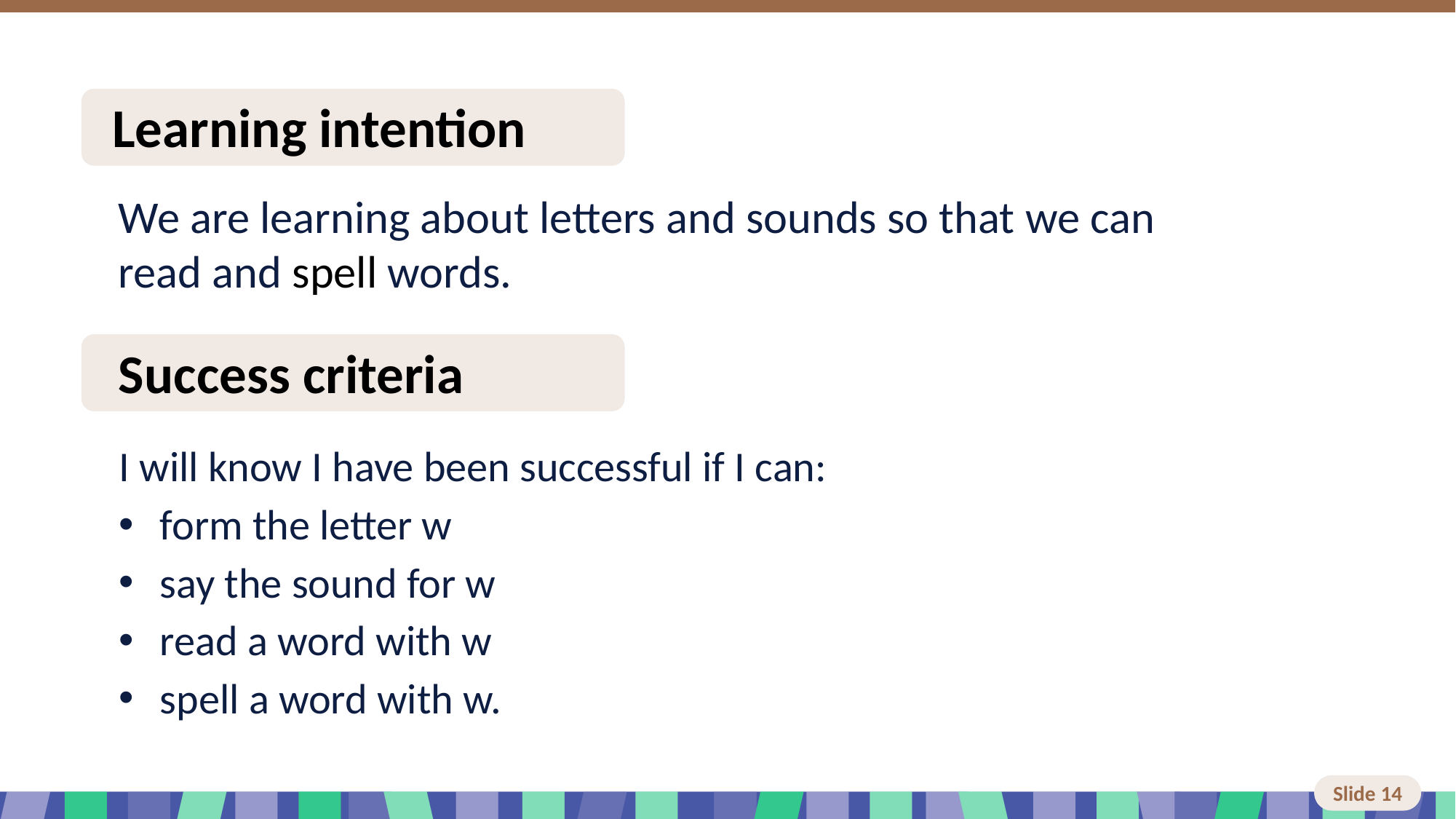

# Slide 14 Learning intention and success criteria
I will know I have been successful if I can:
form the letter w
say the sound for w
read a word with w
spell a word with w.